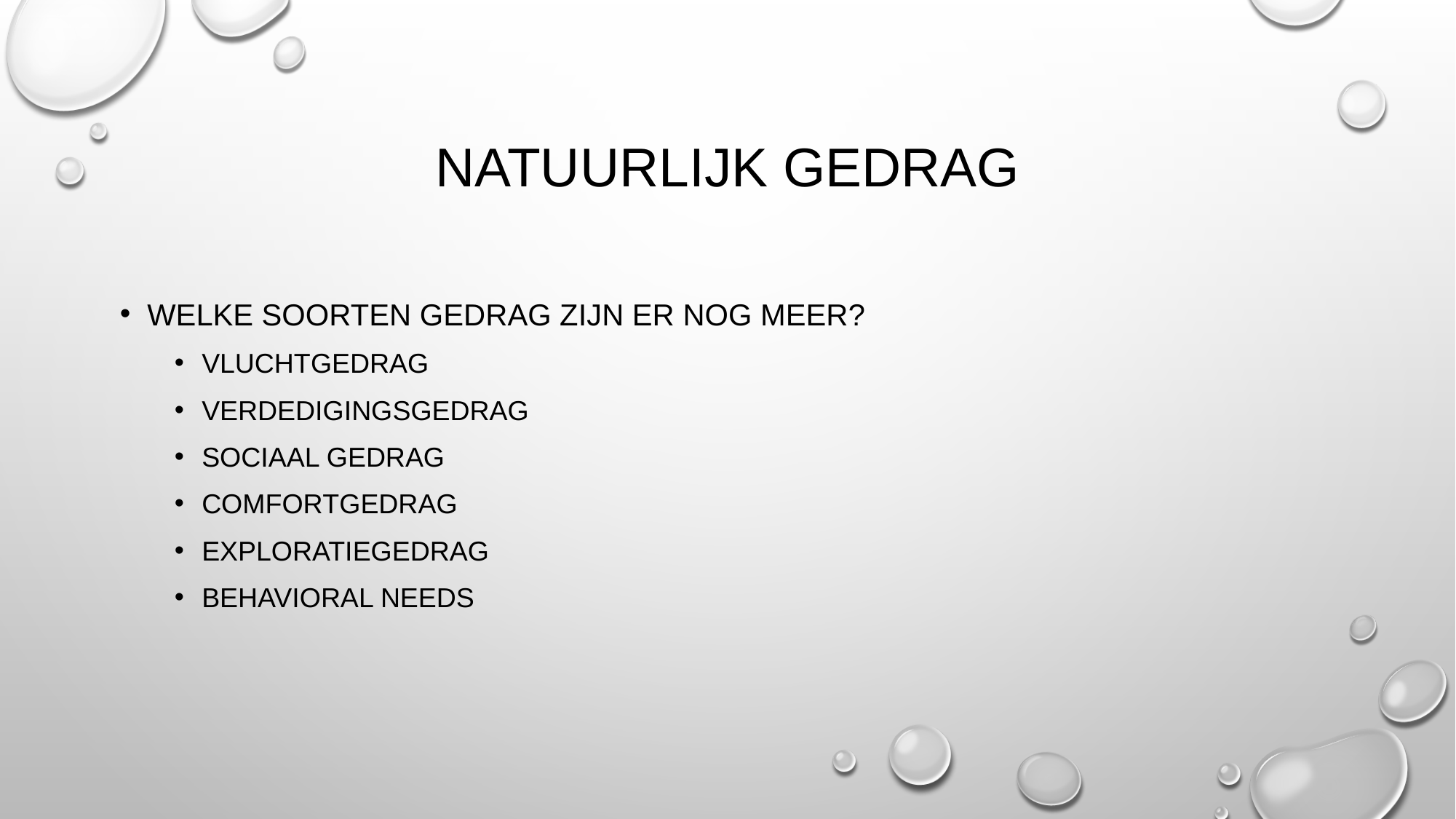

# Natuurlijk gedrag
Welke soorten gedrag zijn er nog meer?
Vluchtgedrag
Verdedigingsgedrag
Sociaal gedrag
Comfortgedrag
Exploratiegedrag
Behavioral needs